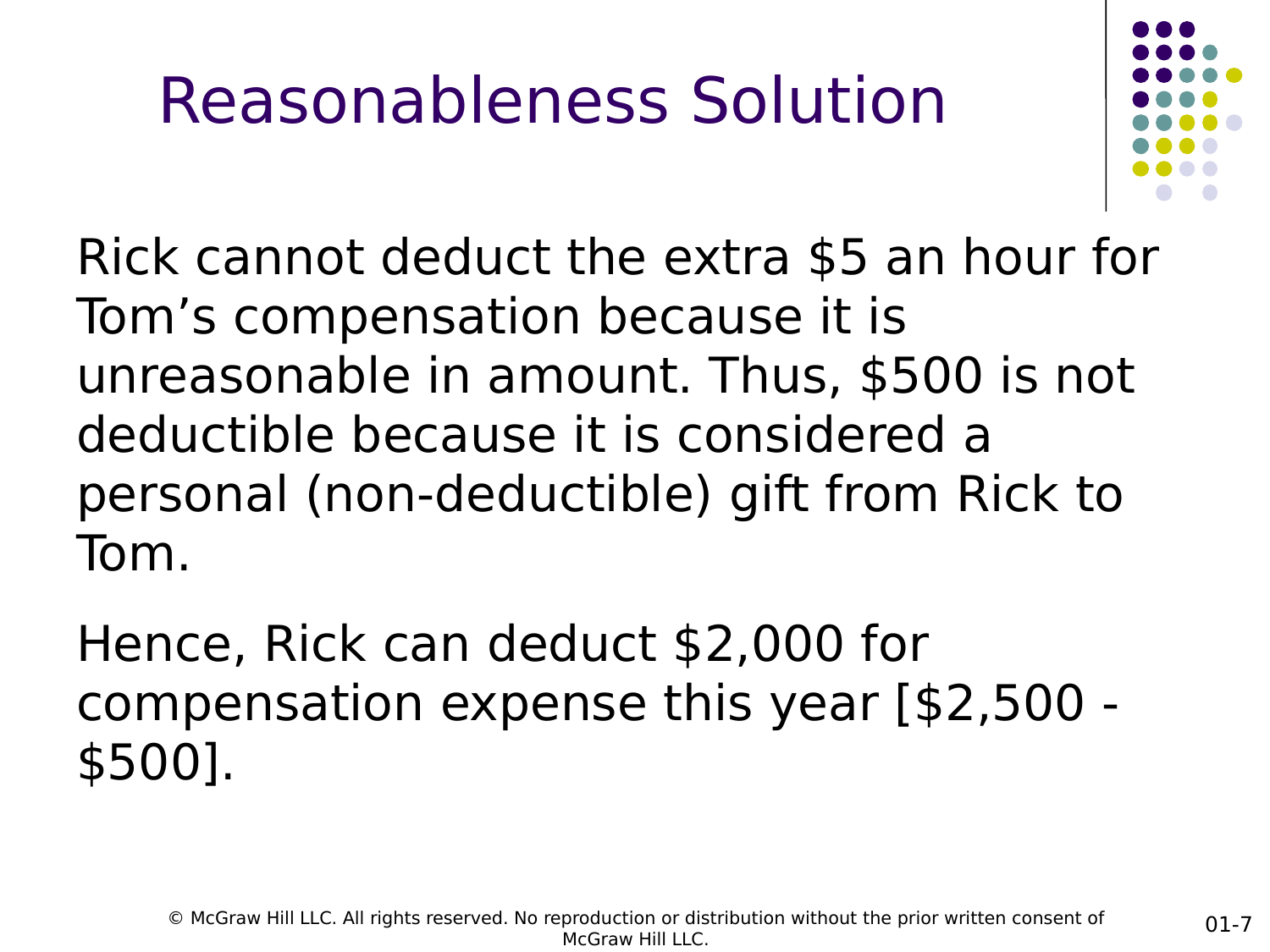

# Reasonableness Solution
Rick cannot deduct the extra $5 an hour for Tom’s compensation because it is unreasonable in amount. Thus, $500 is not deductible because it is considered a personal (non-deductible) gift from Rick to Tom.
Hence, Rick can deduct $2,000 for compensation expense this year [$2,500 -$500].
01-7